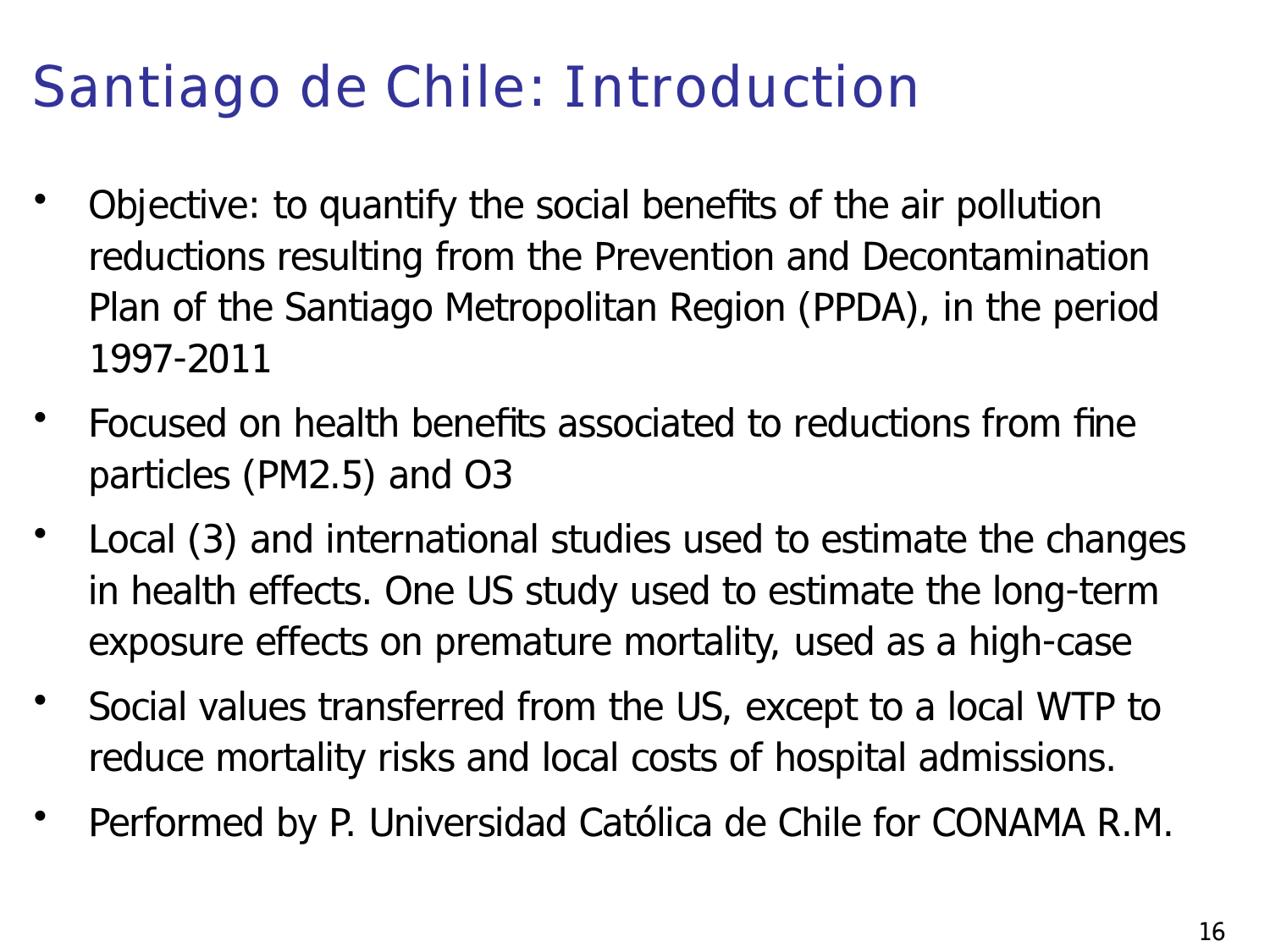

# Santiago de Chile: Introduction
Objective: to quantify the social benefits of the air pollution reductions resulting from the Prevention and Decontamination Plan of the Santiago Metropolitan Region (PPDA), in the period 1997-2011
Focused on health benefits associated to reductions from fine particles (PM2.5) and O3
Local (3) and international studies used to estimate the changes in health effects. One US study used to estimate the long-term exposure effects on premature mortality, used as a high-case
Social values transferred from the US, except to a local WTP to reduce mortality risks and local costs of hospital admissions.
Performed by P. Universidad Católica de Chile for CONAMA R.M.
16